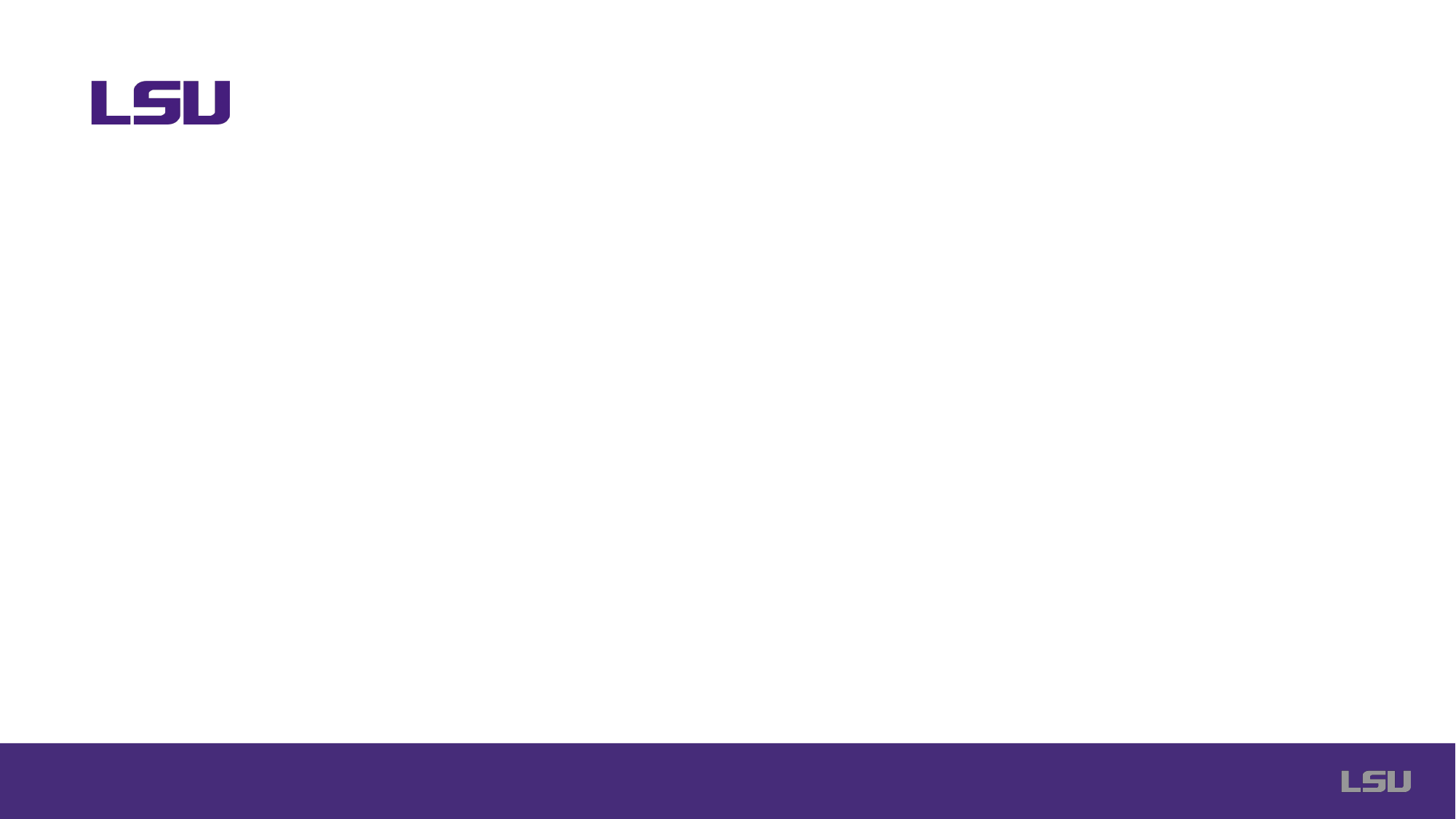

# 4. GA Configuration
• Population: 30
• Generations: 50
• Scenario samples: 20
• Crossover: SBX (0.9)
• Mutation: PM
• Eliminate duplicates